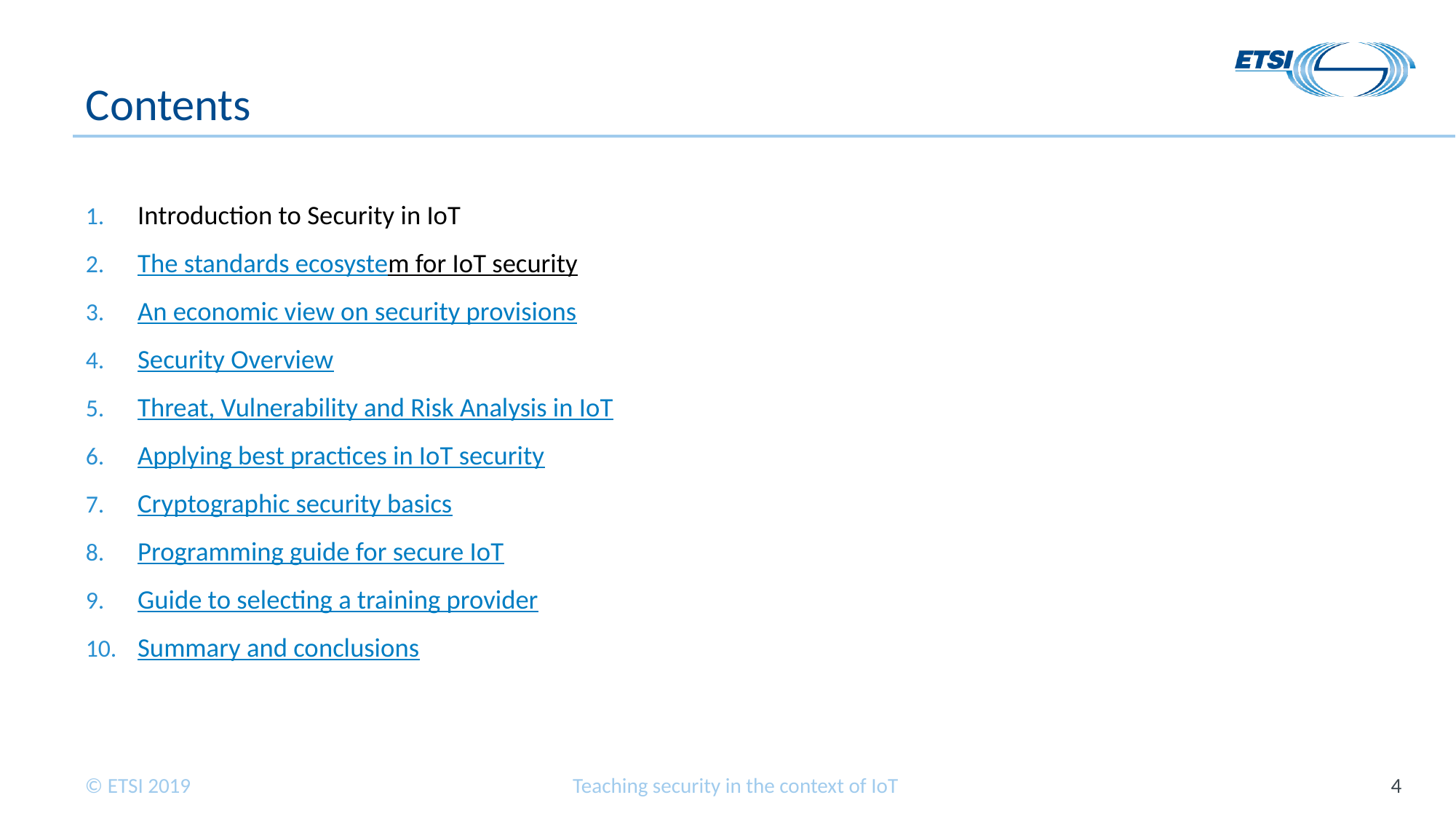

# Contents
Introduction to Security in IoT
The standards ecosystem for IoT security
An economic view on security provisions
Security Overview
Threat, Vulnerability and Risk Analysis in IoT
Applying best practices in IoT security
Cryptographic security basics
Programming guide for secure IoT
Guide to selecting a training provider
Summary and conclusions

Teaching security in the context of IoT